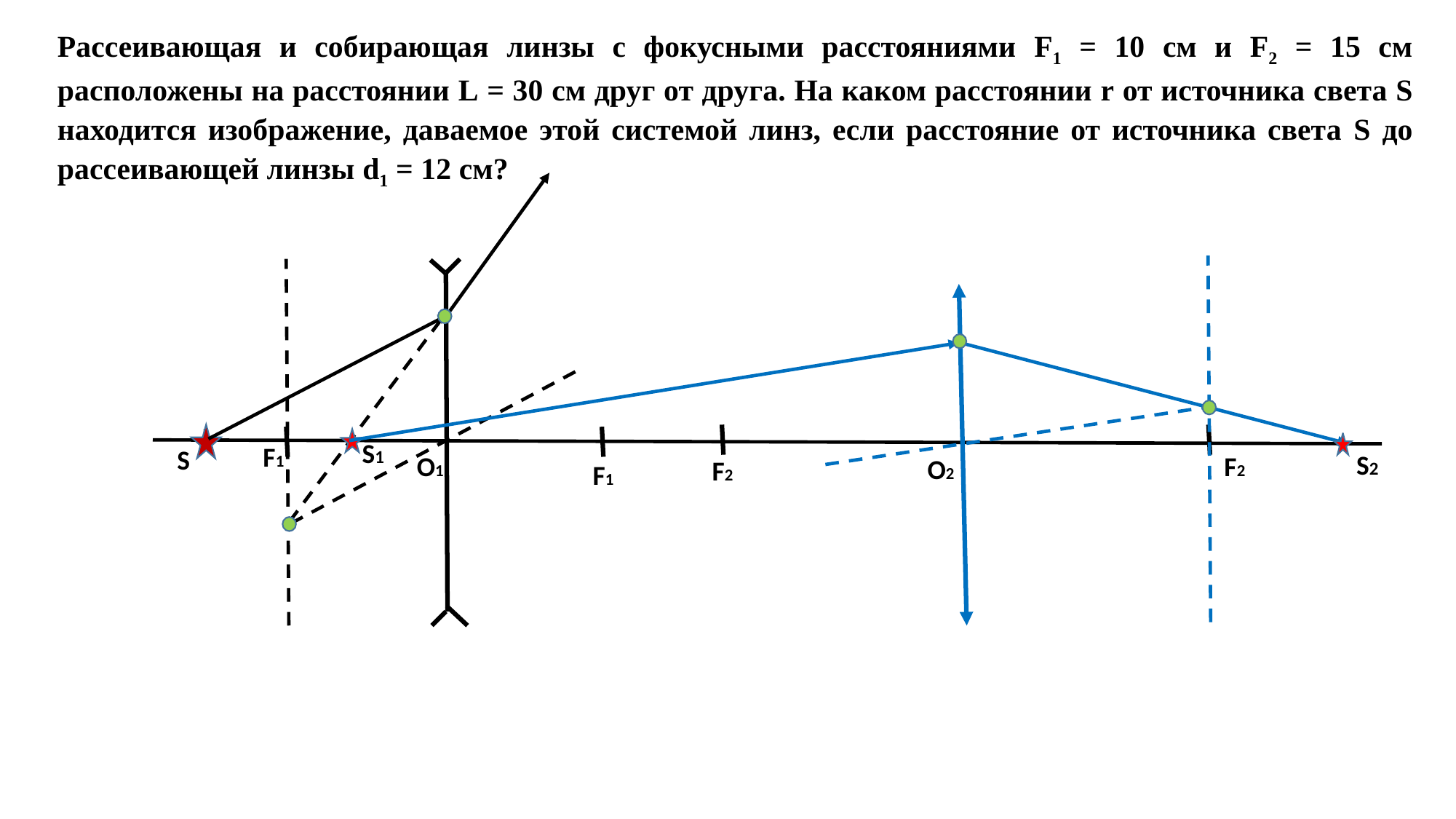

Рассеивающая и собирающая линзы с фокусными расстояниями F1 = 10 см и F2 = 15 см расположены на расстоянии L = 30 см друг от друга. На каком расстоянии r от источника света S находится изображение, даваемое этой системой линз, если расстояние от источника света S до рассеивающей линзы d1 = 12 см?

S1

F1
S
S2
O1
F2
O2
F2
F1